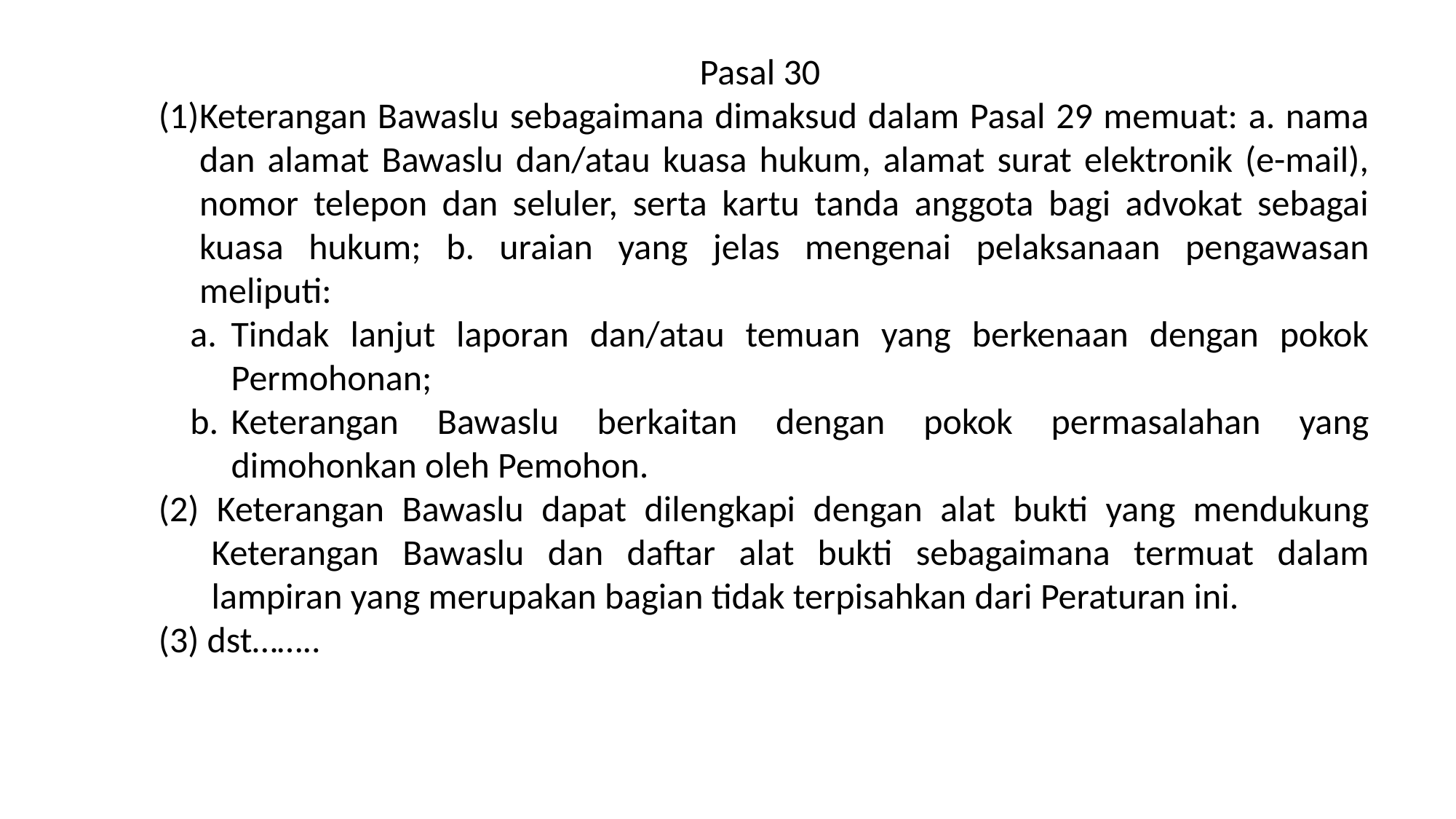

Pasal 30
Keterangan Bawaslu sebagaimana dimaksud dalam Pasal 29 memuat: a. nama dan alamat Bawaslu dan/atau kuasa hukum, alamat surat elektronik (e-mail), nomor telepon dan seluler, serta kartu tanda anggota bagi advokat sebagai kuasa hukum; b. uraian yang jelas mengenai pelaksanaan pengawasan meliputi:
Tindak lanjut laporan dan/atau temuan yang berkenaan dengan pokok Permohonan;
Keterangan Bawaslu berkaitan dengan pokok permasalahan yang dimohonkan oleh Pemohon.
(2) Keterangan Bawaslu dapat dilengkapi dengan alat bukti yang mendukung Keterangan Bawaslu dan daftar alat bukti sebagaimana termuat dalam lampiran yang merupakan bagian tidak terpisahkan dari Peraturan ini.
(3) dst……..